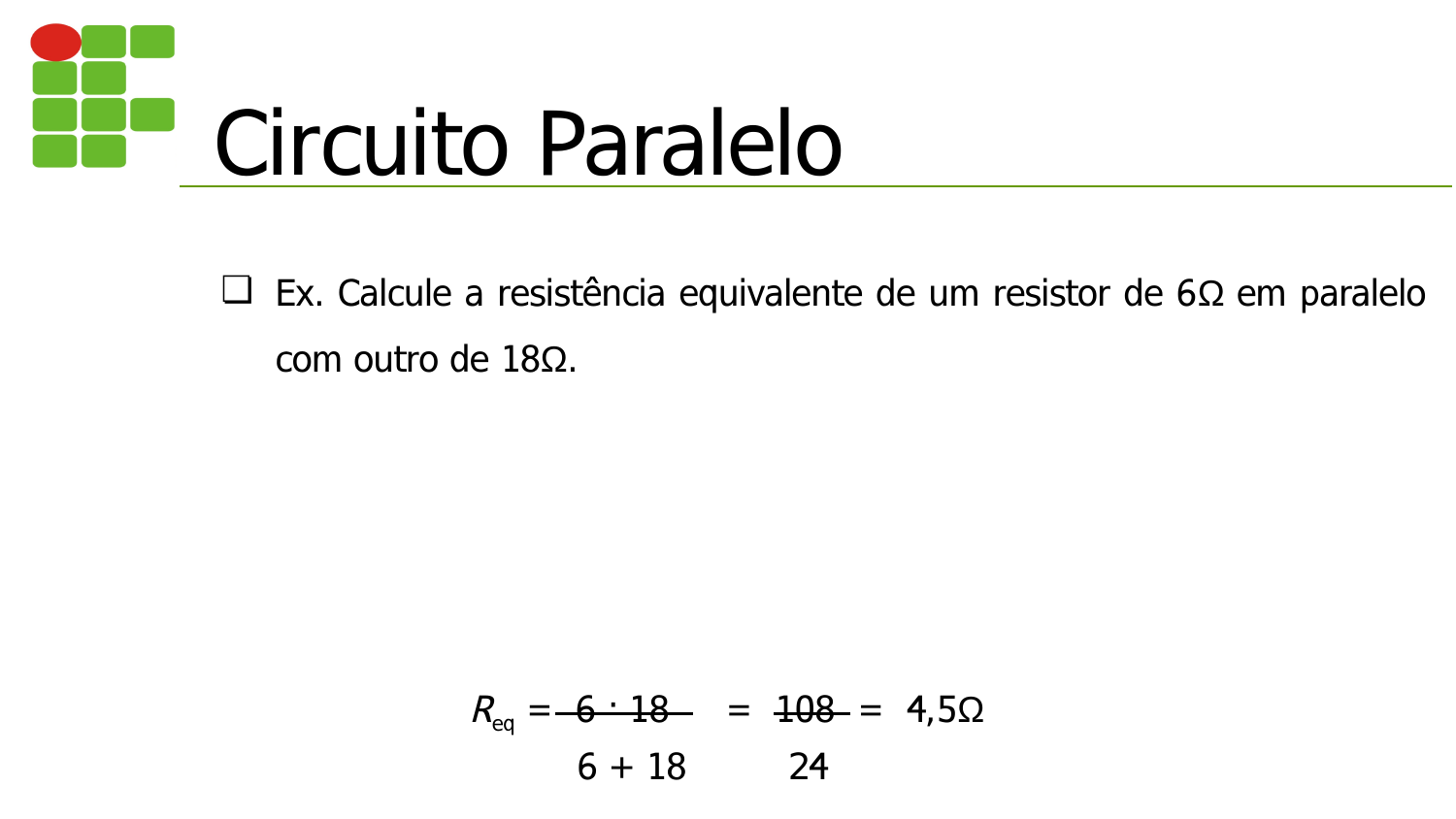

# Circuito Paralelo
Ex. Calcule a resistência equivalente de um resistor de 6Ω em paralelo com outro de 18Ω.
Req =  6 · 18     =  108  =  4,5Ω
  6 + 18         24